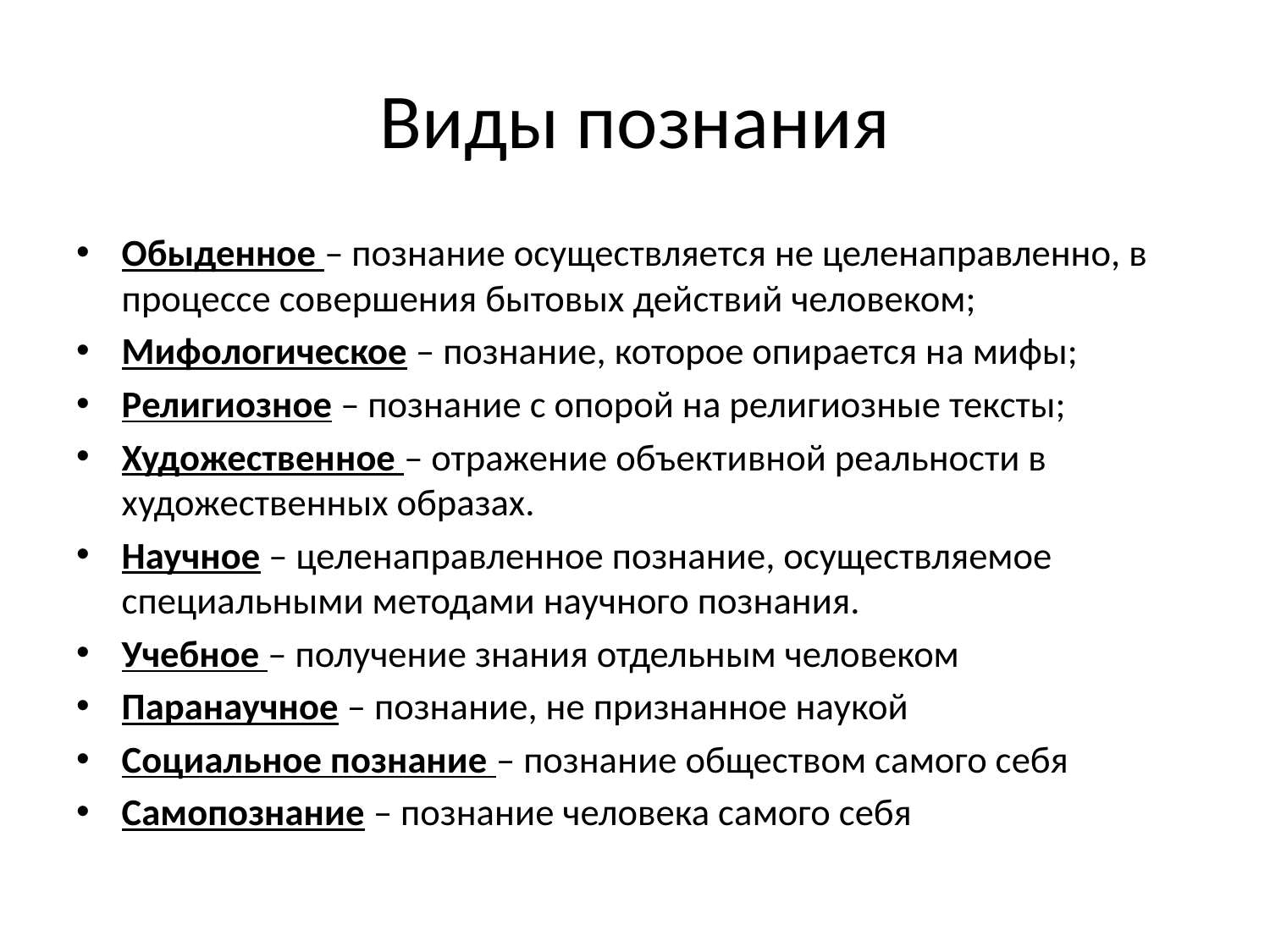

# Виды познания
Обыденное – познание осуществляется не целенаправленно, в процессе совершения бытовых действий человеком;
Мифологическое – познание, которое опирается на мифы;
Религиозное – познание с опорой на религиозные тексты;
Художественное – отражение объективной реальности в художественных образах.
Научное – целенаправленное познание, осуществляемое специальными методами научного познания.
Учебное – получение знания отдельным человеком
Паранаучное – познание, не признанное наукой
Социальное познание – познание обществом самого себя
Самопознание – познание человека самого себя